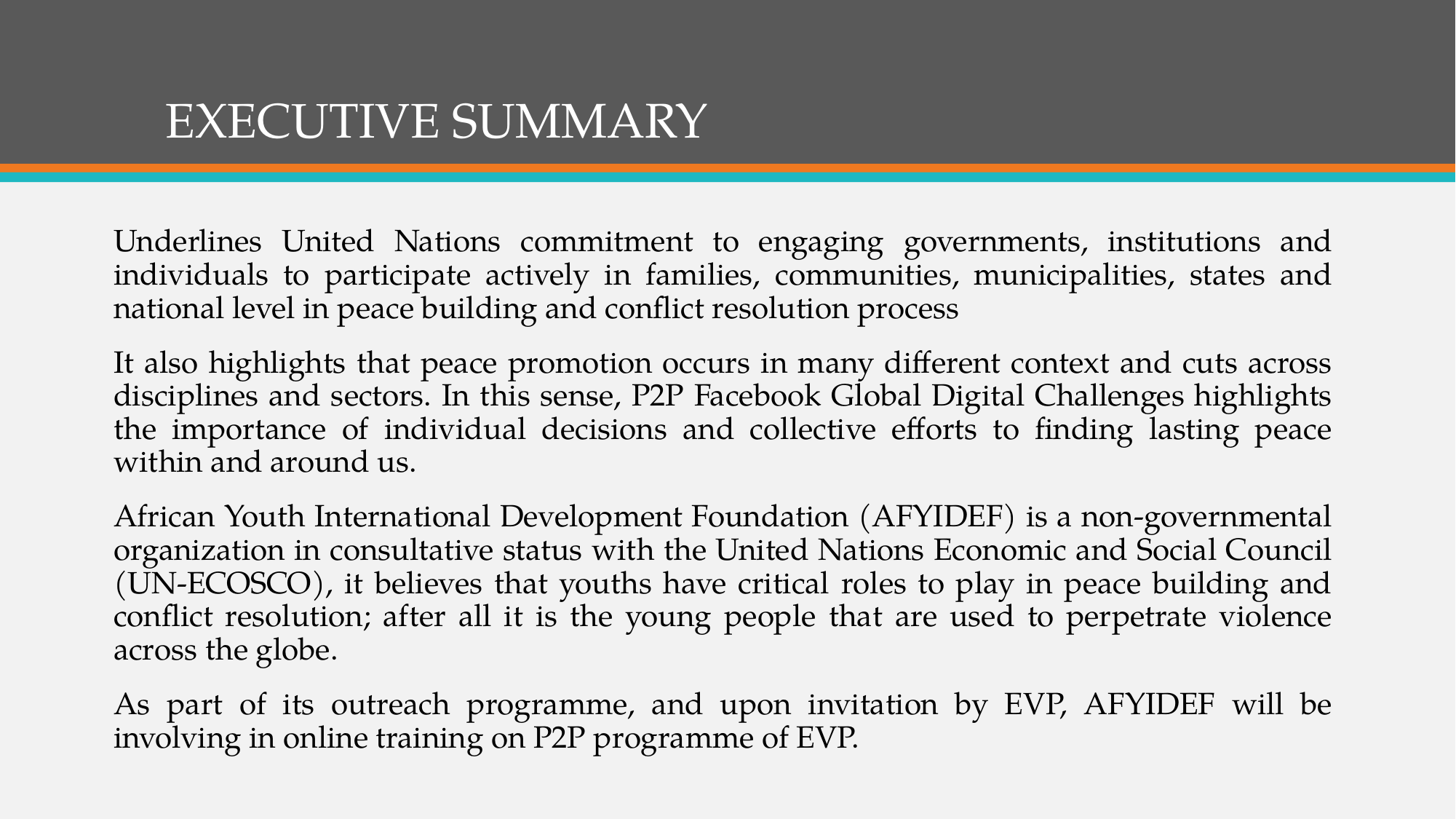

# EXECUTIVE SUMMARY
Underlines United Nations commitment to engaging governments, institutions and individuals to participate actively in families, communities, municipalities, states and national level in peace building and conflict resolution process
It also highlights that peace promotion occurs in many different context and cuts across disciplines and sectors. In this sense, P2P Facebook Global Digital Challenges highlights the importance of individual decisions and collective efforts to finding lasting peace within and around us.
African Youth International Development Foundation (AFYIDEF) is a non-governmental organization in consultative status with the United Nations Economic and Social Council (UN-ECOSCO), it believes that youths have critical roles to play in peace building and conflict resolution; after all it is the young people that are used to perpetrate violence across the globe.
As part of its outreach programme, and upon invitation by EVP, AFYIDEF will be involving in online training on P2P programme of EVP.